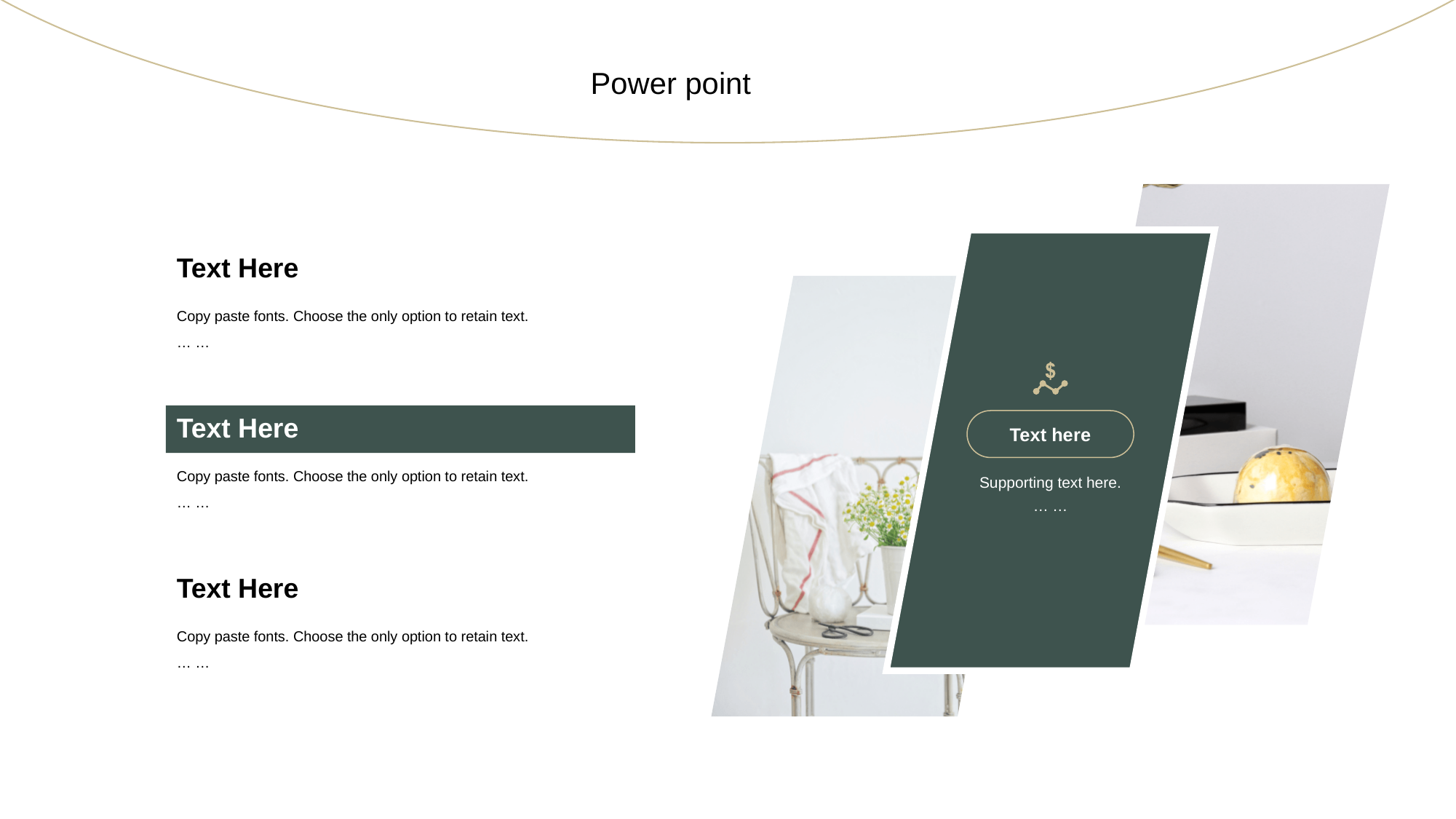

Power point

Text Here

Copy paste fonts. Choose the only option to retain text.
… …

Text Here
Text here
Copy paste fonts. Choose the only option to retain text.
… …
Supporting text here.
… …
Text Here
Copy paste fonts. Choose the only option to retain text.
… …